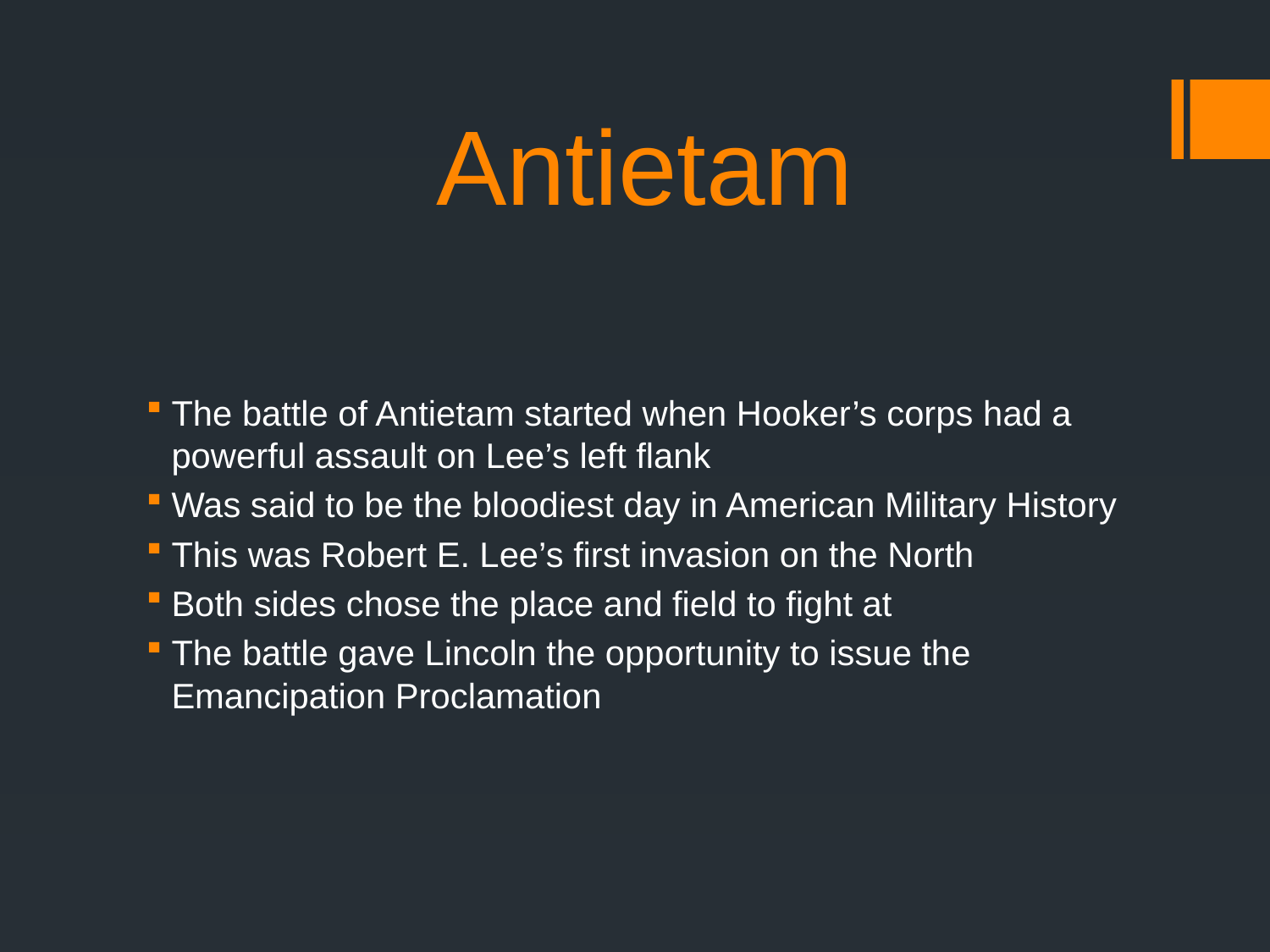

# Antietam
The battle of Antietam started when Hooker’s corps had a powerful assault on Lee’s left flank
Was said to be the bloodiest day in American Military History
This was Robert E. Lee’s first invasion on the North
Both sides chose the place and field to fight at
The battle gave Lincoln the opportunity to issue the Emancipation Proclamation